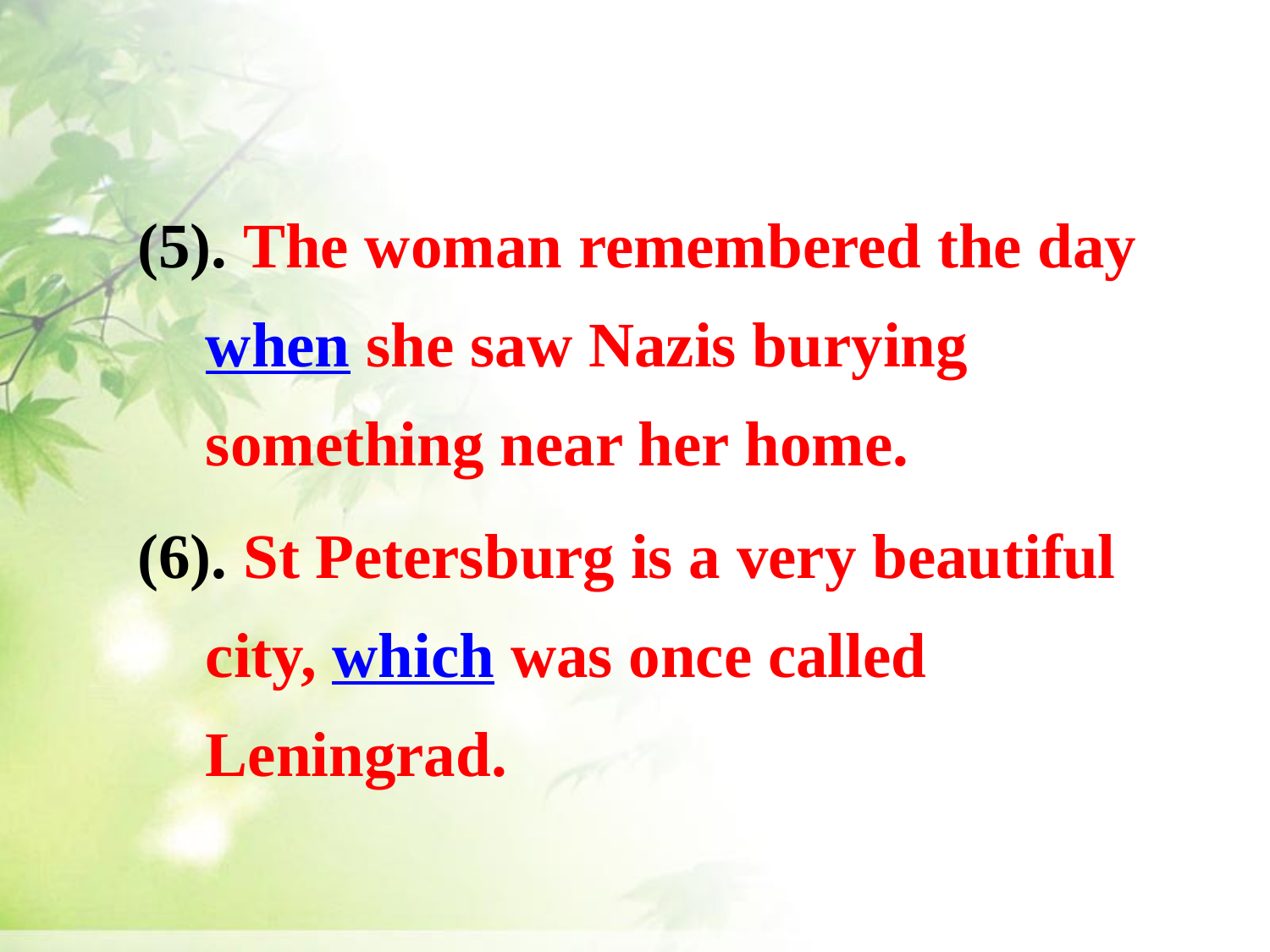

(5). The woman remembered the day when she saw Nazis burying something near her home.
(6). St Petersburg is a very beautiful city, which was once called Leningrad.